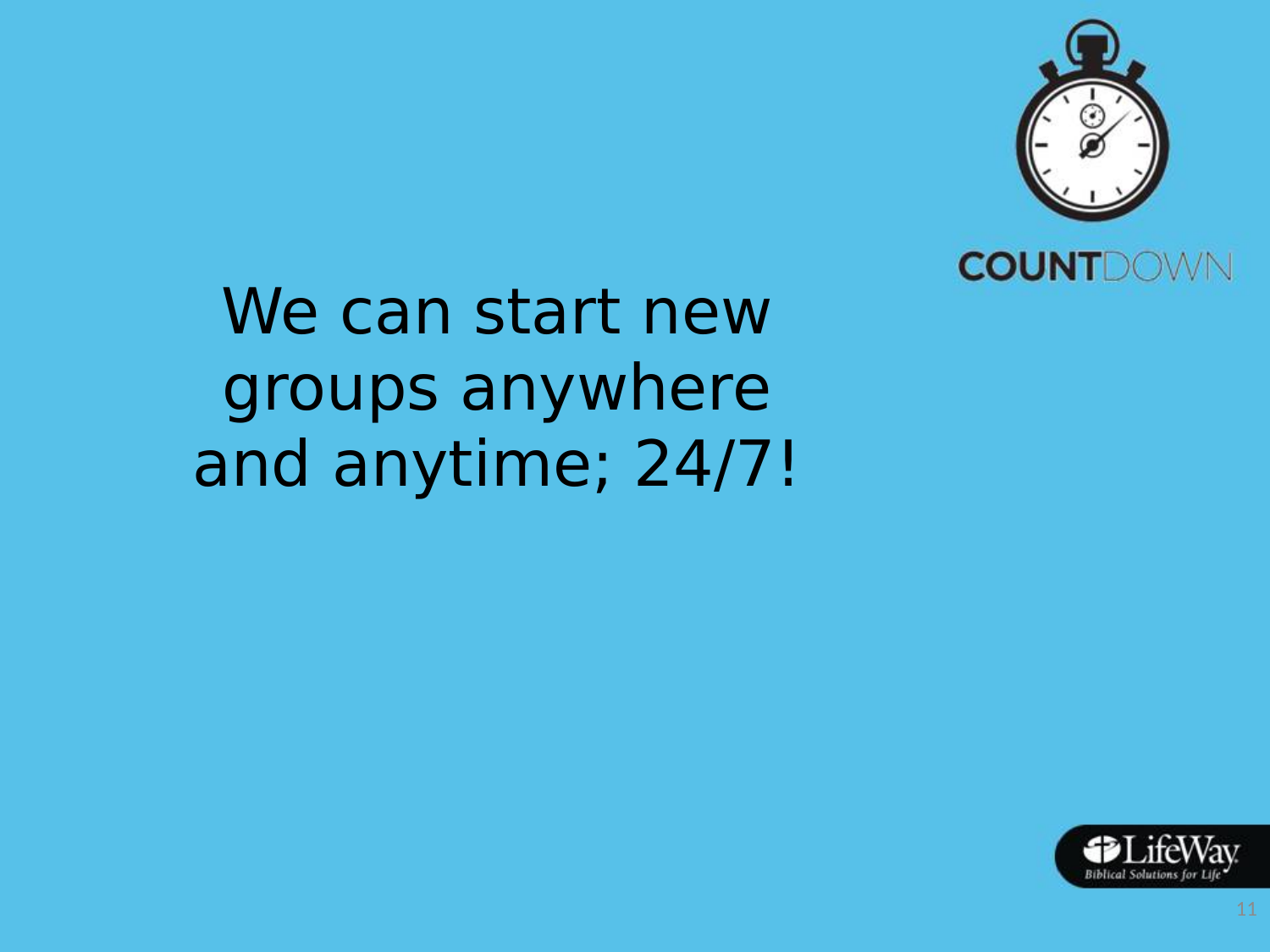

We can start new groups anywhere and anytime; 24/7!
11